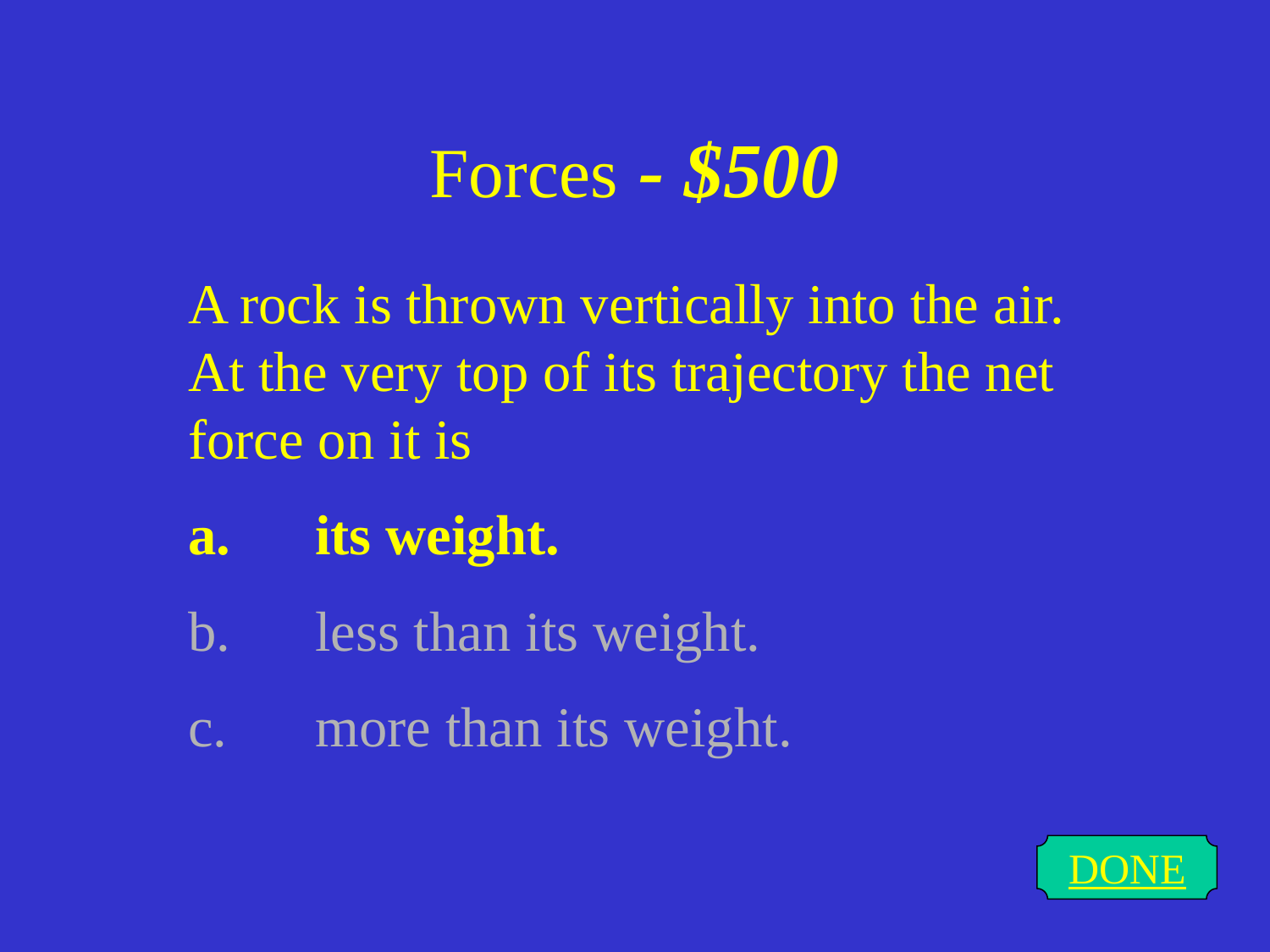

# Forces - $500
A rock is thrown vertically into the air. At the very top of its trajectory the net force on it is
a.	its weight.
b.	less than its weight.
c.	more than its weight.

DONE